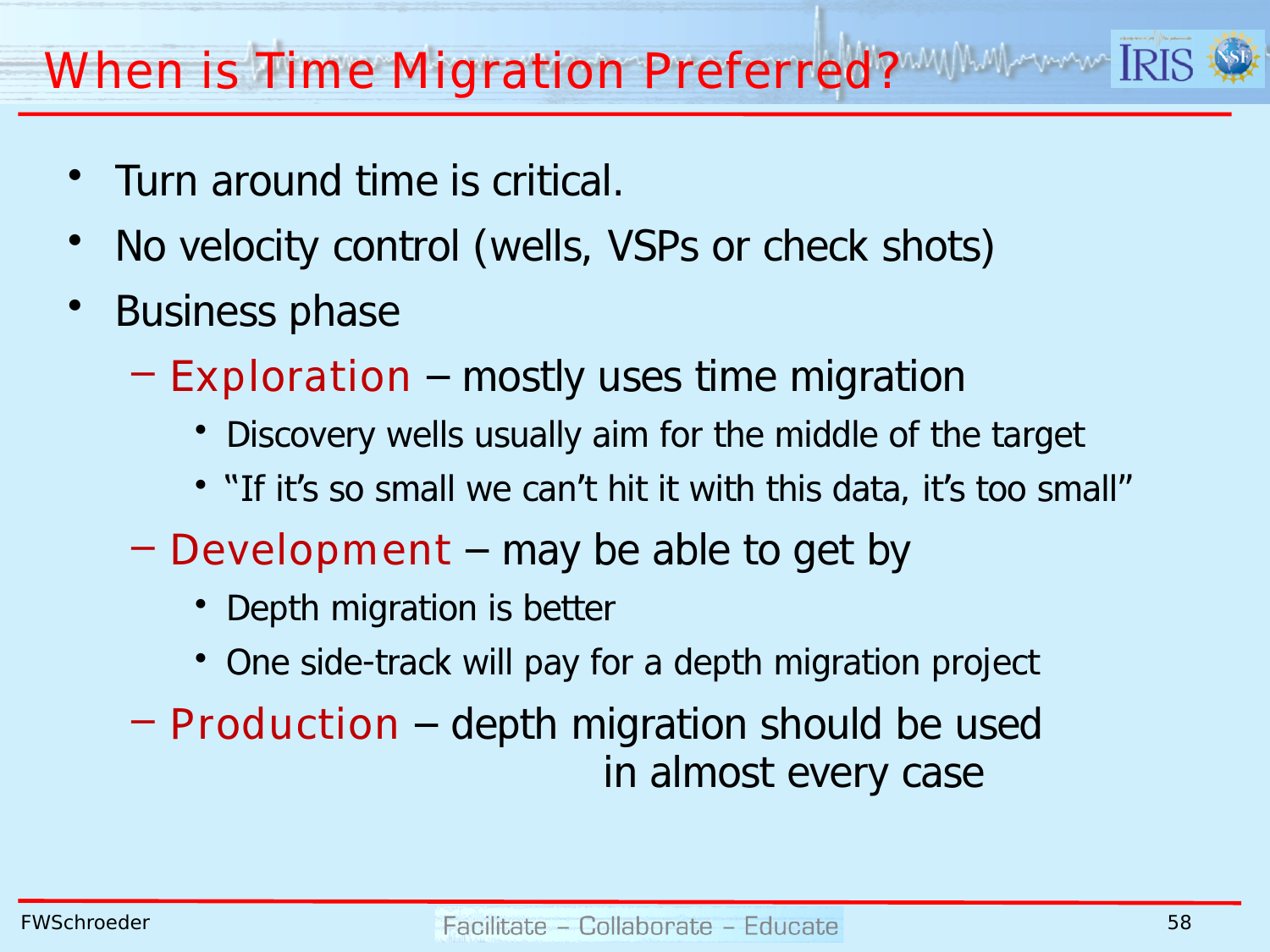

# When is Time Migration Preferred?
Turn around time is critical.
No velocity control (wells, VSPs or check shots)
Business phase
Exploration – mostly uses time migration
Discovery wells usually aim for the middle of the target
“If it’s so small we can’t hit it with this data, it’s too small”
Development – may be able to get by
Depth migration is better
One side-track will pay for a depth migration project
Production – depth migration should be used 				    in almost every case